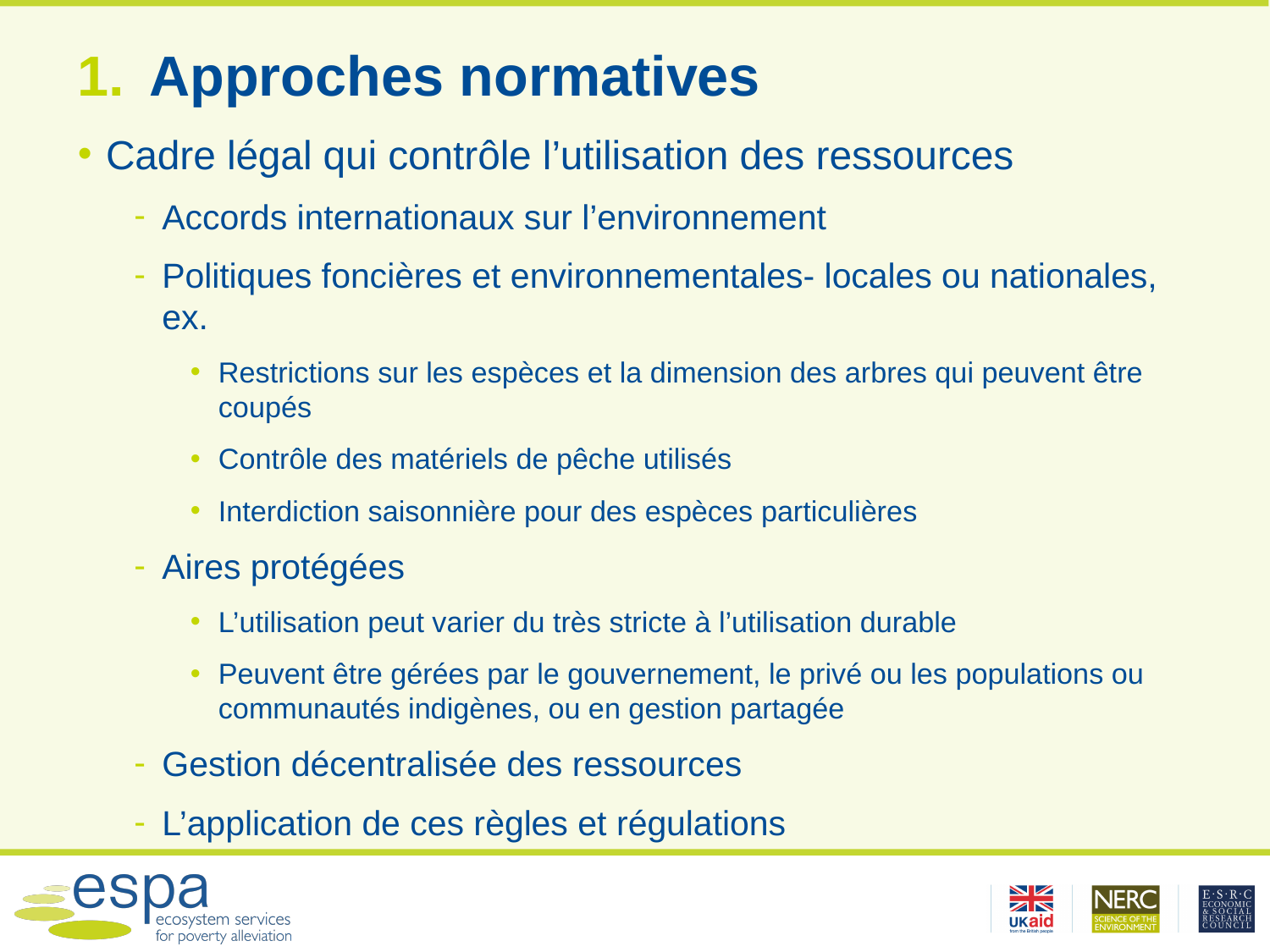

# Approches normatives
Cadre légal qui contrôle l’utilisation des ressources
Accords internationaux sur l’environnement
Politiques foncières et environnementales- locales ou nationales, ex.
Restrictions sur les espèces et la dimension des arbres qui peuvent être coupés
Contrôle des matériels de pêche utilisés
Interdiction saisonnière pour des espèces particulières
Aires protégées
L’utilisation peut varier du très stricte à l’utilisation durable
Peuvent être gérées par le gouvernement, le privé ou les populations ou communautés indigènes, ou en gestion partagée
Gestion décentralisée des ressources
L’application de ces règles et régulations